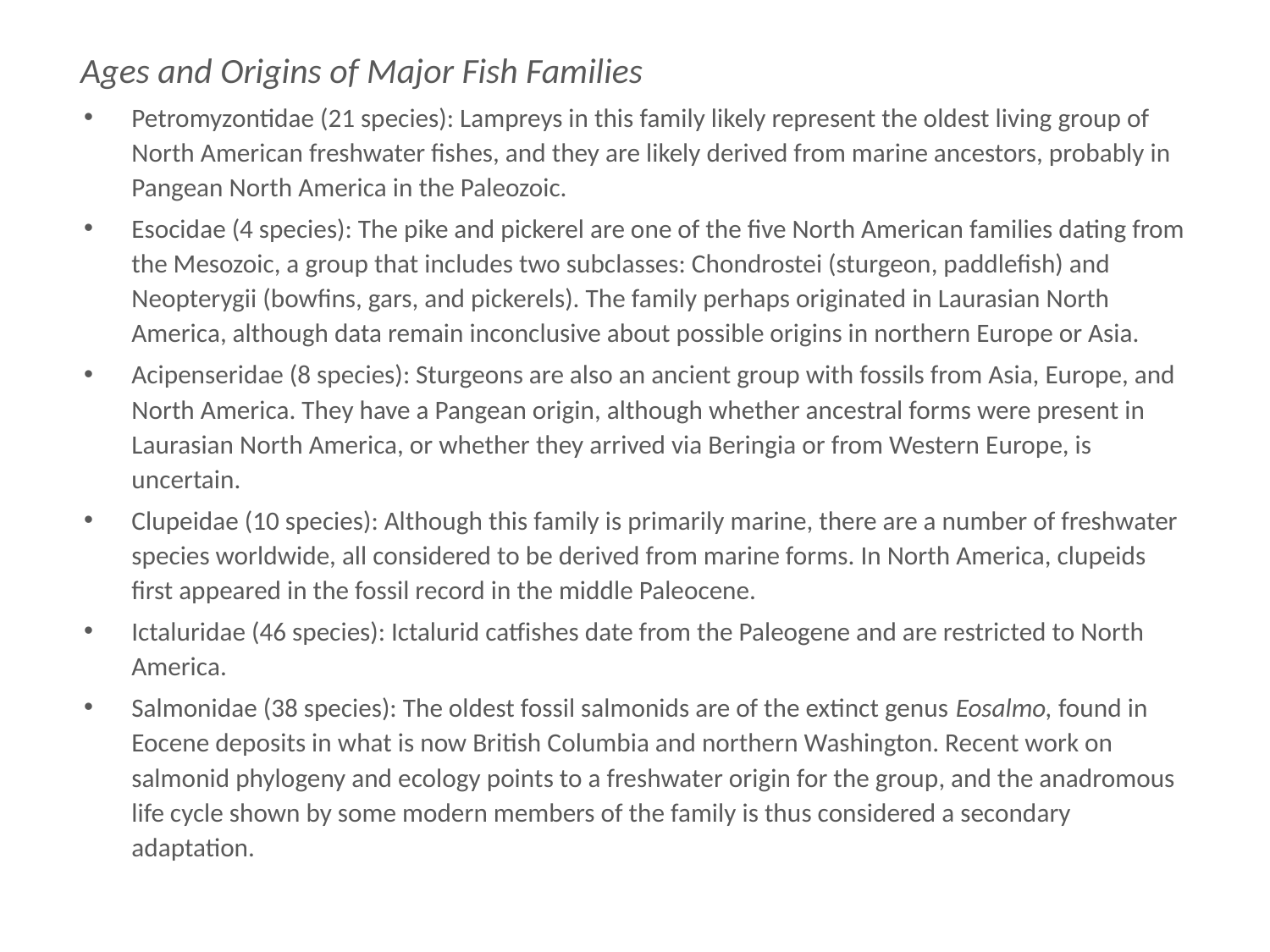

Ages and Origins of Major Fish Families
Ages and Origins of Major Fish Families
Petromyzontidae (21 species): Lampreys in this family likely represent the oldest living group of North American freshwater fishes, and they are likely derived from marine ancestors, probably in Pangean North America in the Paleozoic.
Esocidae (4 species): The pike and pickerel are one of the five North American families dating from the Mesozoic, a group that includes two subclasses: Chondrostei (sturgeon, paddlefish) and Neopterygii (bowfins, gars, and pickerels). The family perhaps originated in Laurasian North America, although data remain inconclusive about possible origins in northern Europe or Asia.
Acipenseridae (8 species): Sturgeons are also an ancient group with fossils from Asia, Europe, and North America. They have a Pangean origin, although whether ancestral forms were present in Laurasian North America, or whether they arrived via Beringia or from Western Europe, is uncertain.
Clupeidae (10 species): Although this family is primarily marine, there are a number of freshwater species worldwide, all considered to be derived from marine forms. In North America, clupeids first appeared in the fossil record in the middle Paleocene.
Ictaluridae (46 species): Ictalurid catfishes date from the Paleogene and are restricted to North America.
Salmonidae (38 species): The oldest fossil salmonids are of the extinct genus Eosalmo, found in Eocene deposits in what is now British Columbia and northern Washington. Recent work on salmonid phylogeny and ecology points to a freshwater origin for the group, and the anadromous life cycle shown by some modern members of the family is thus considered a secondary adaptation.